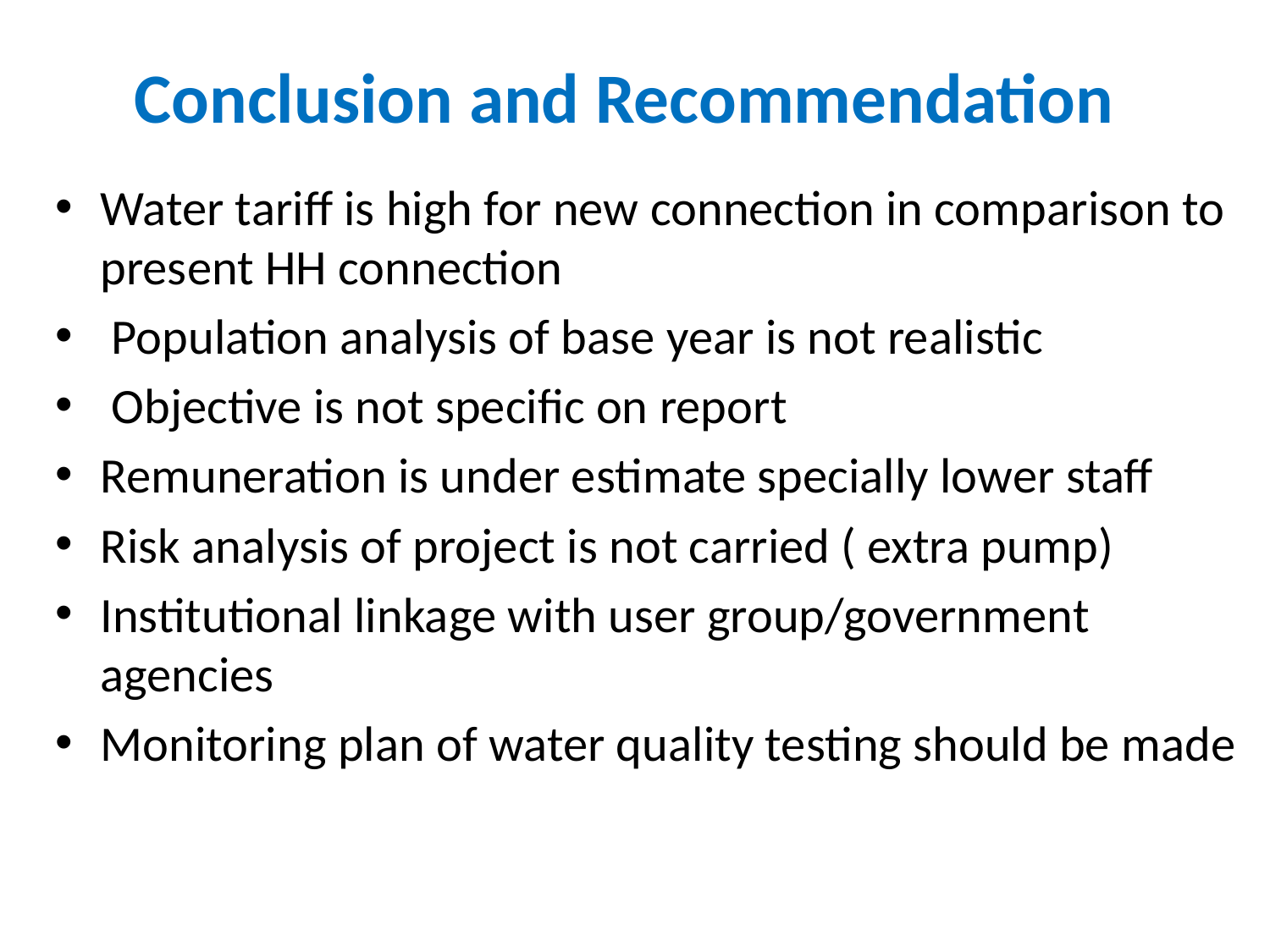

# Conclusion and Recommendation
Water tariff is high for new connection in comparison to present HH connection
 Population analysis of base year is not realistic
 Objective is not specific on report
Remuneration is under estimate specially lower staff
Risk analysis of project is not carried ( extra pump)
Institutional linkage with user group/government agencies
Monitoring plan of water quality testing should be made